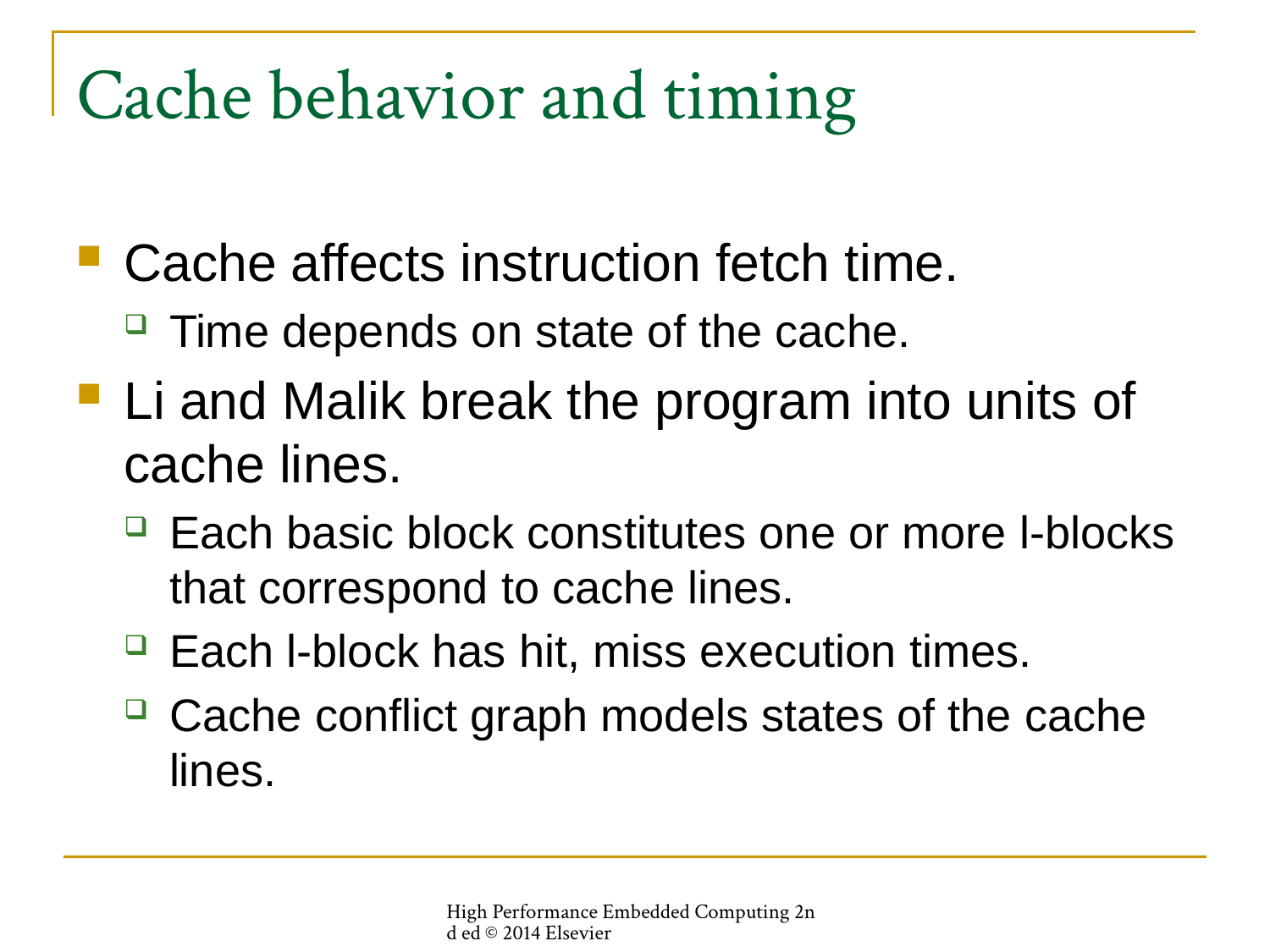

# Cache behavior and timing
Cache affects instruction fetch time.
Time depends on state of the cache.
Li and Malik break the program into units of cache lines.
Each basic block constitutes one or more l-blocks that correspond to cache lines.
Each l-block has hit, miss execution times.
Cache conflict graph models states of the cache lines.
High Performance Embedded Computing 2nd ed © 2014 Elsevier